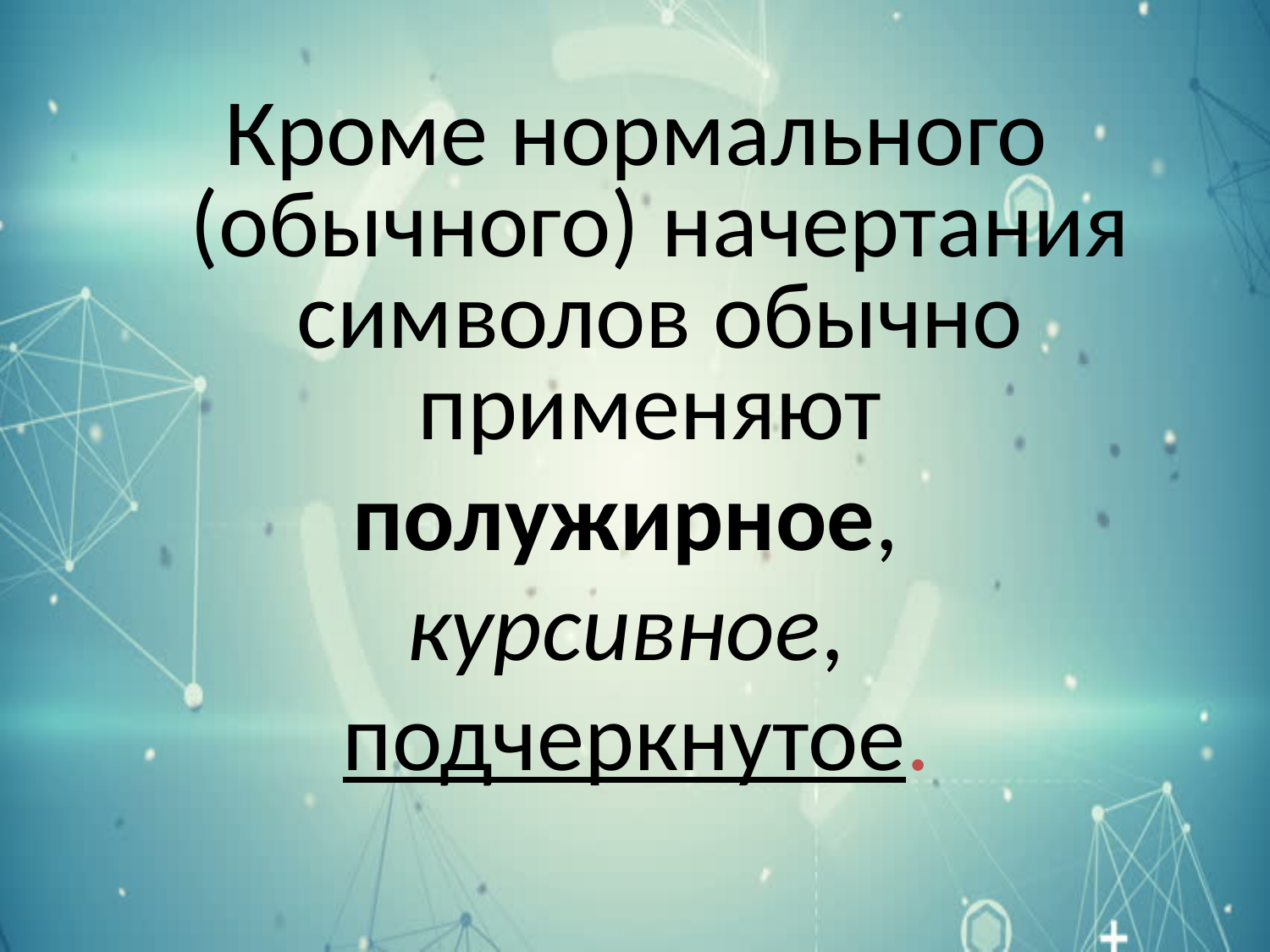

#
Кроме нормального (обычного) начертания символов обычно применяют
полужирное,
курсивное,
подчеркнутое.